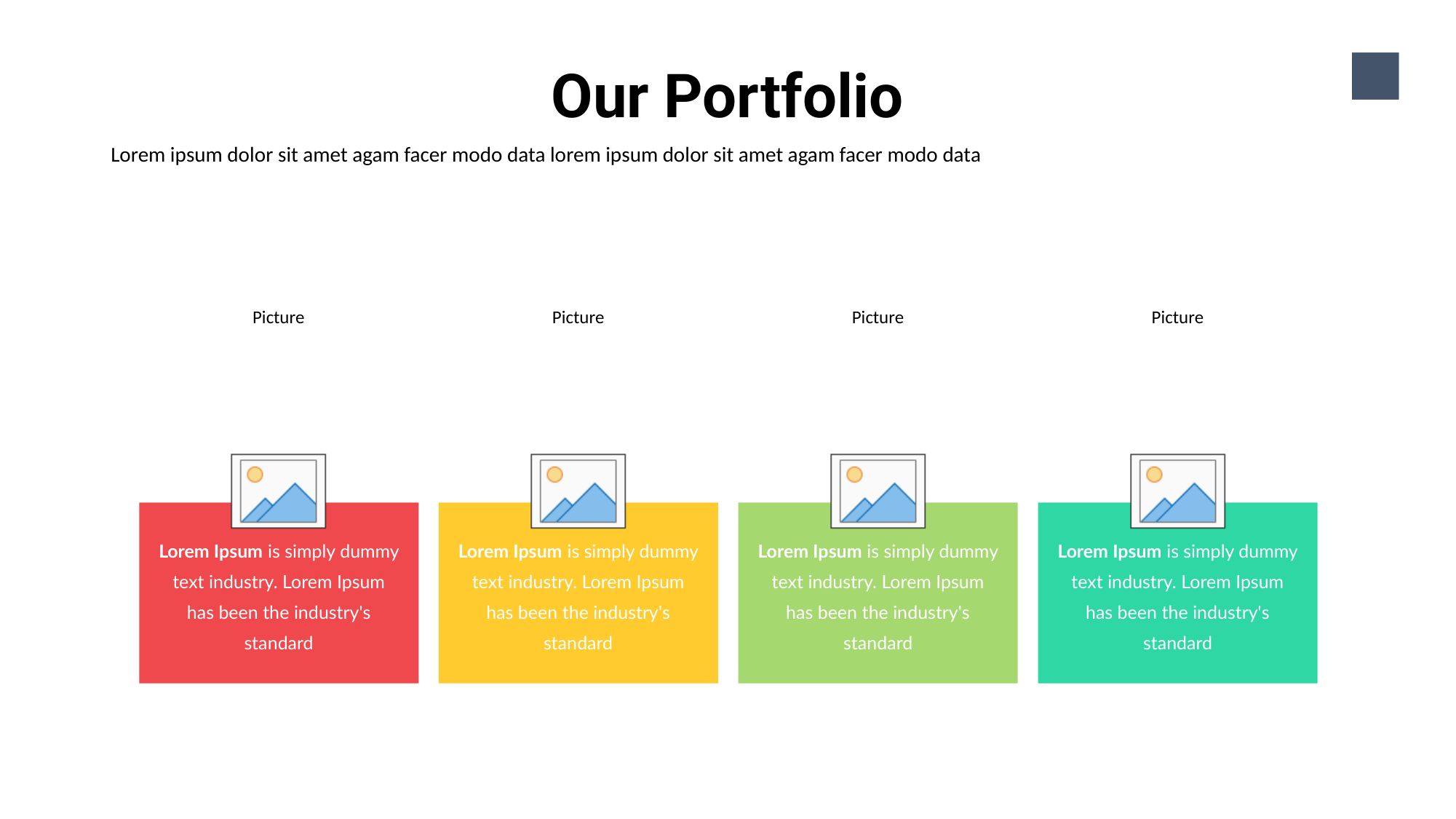

Our Portfolio
13
Lorem ipsum dolor sit amet agam facer modo data lorem ipsum dolor sit amet agam facer modo data

Lorem Ipsum is simply dummy text industry. Lorem Ipsum has been the industry's standard
Lorem Ipsum is simply dummy text industry. Lorem Ipsum has been the industry's standard
Lorem Ipsum is simply dummy text industry. Lorem Ipsum has been the industry's standard
Lorem Ipsum is simply dummy text industry. Lorem Ipsum has been the industry's standard